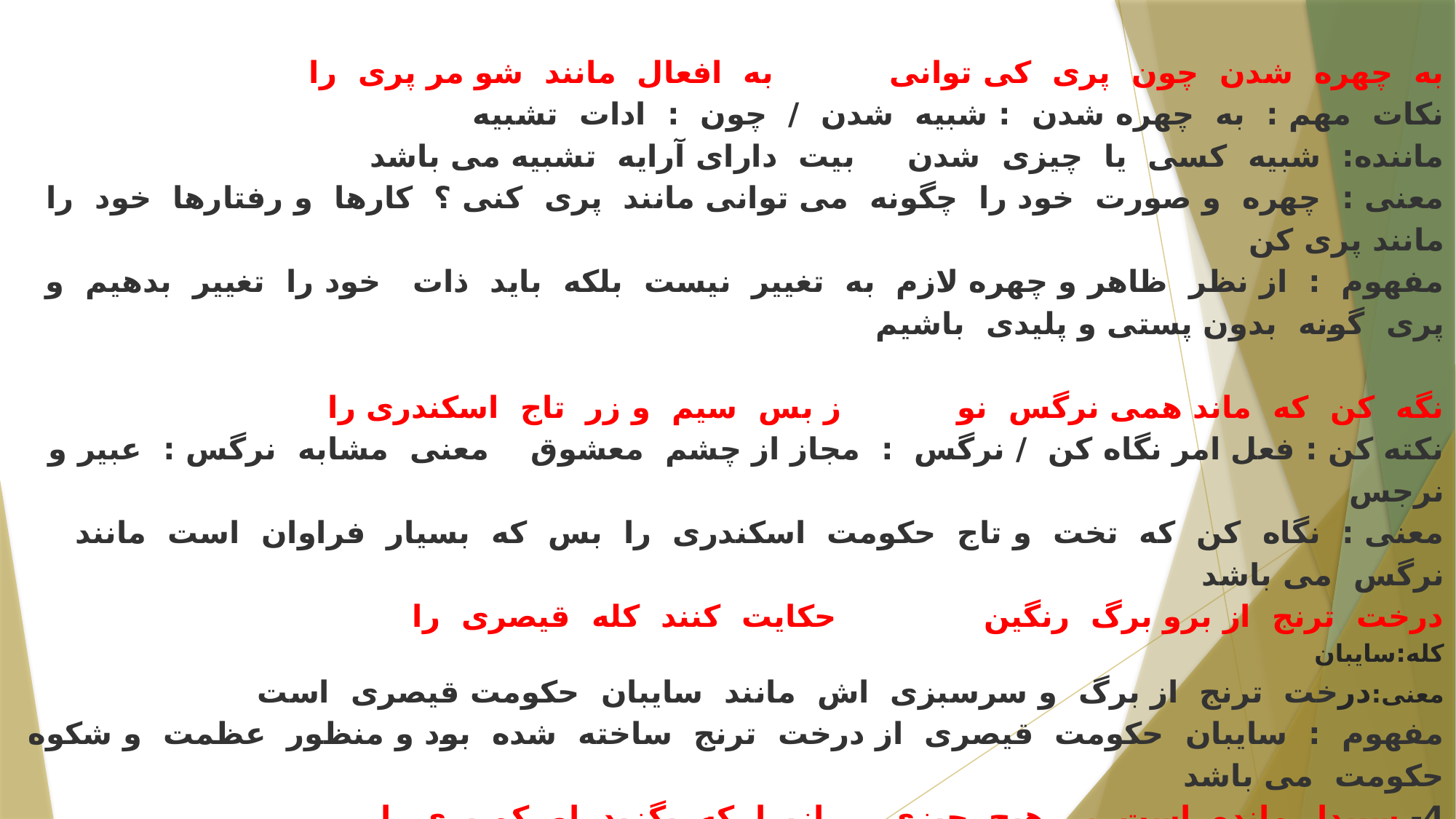

# به  چهره  شدن  چون  پری  کی توانی           به  افعال  مانند  شو مر پری  را نکات  مهم :  به  چهره شدن  : شبیه  شدن  /  چون  :  ادات  تشبیه ماننده:  شبیه  کسی  یا  چیزی  شدن     بیت  دارای آرایه  تشبیه می باشد معنی :  چهره  و صورت  خود را  چگونه  می توانی مانند  پری  کنی ؟  کارها  و رفتارها  خود  را  مانند پری کن مفهوم  :  از نظر  ظاهر و چهره لازم  به  تغییر  نیست  بلکه  باید  ذات   خود را  تغییر  بدهیم  و پری  گونه  بدون پستی و پلیدی  باشیم نگه  کن  که  ماند همی نرگس  نو           ز بس  سیم  و زر  تاج  اسکندری را نکته کن : فعل امر نگاه کن  / نرگس  :  مجاز از چشم  معشوق    معنی  مشابه  نرگس :  عبیر و نرجس معنی :  نگاه  کن  که  تخت  و تاج  حکومت  اسکندری  را  بس  که  بسیار  فراوان  است  مانند  نرگس  می باشد درخت  ترنج  از برو برگ  رنگین              حکایت  کنند  کله  قیصری  را کله:سایبان معنی:درخت  ترنج  از برگ  و سرسبزی  اش  مانند  سایبان  حکومت قیصری  است مفهوم  :  سایبان  حکومت  قیصری  از درخت  ترنج  ساخته  شده  بود و منظور  عظمت  و شکوه  حکومت  می باشد 4- سپیدار مانده  است  بی هیچ  چیزی      ازیرا  که  بگزید  او  کم بری را نکات  مهم   سپیدار :  درخت  راست  و بلندی  که  پوست  و چوب  آن  سفید  است  و اغلب  در ایران  می روید ارتفاع  آن  20 متر  می باشد ] درختان  بی ثمر  و نوعی  از بیداست [ ازیرا :  از آن  جهت  که    /  کم بری  :  بی ثمر و بدون  میوه معنی :  سپیدار  بدون  میوه و ثمر روییده  است  از آن  جهت  که  بدون  ثمر بودن را خودش انتخاب کرده است.